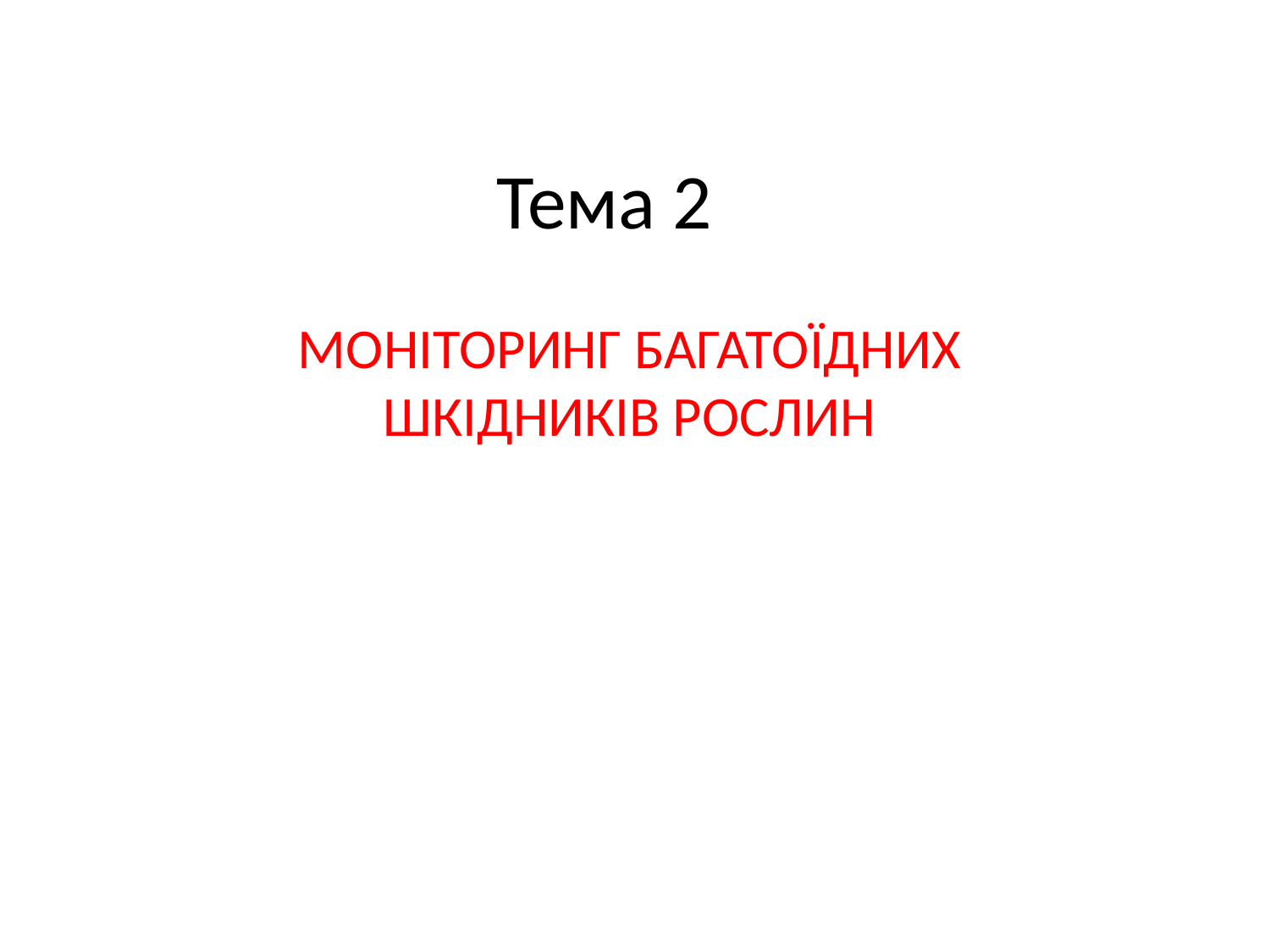

# Тема 2
МОНІТОРИНГ БАГАТОЇДНИХ ШКІДНИКІВ РОСЛИН